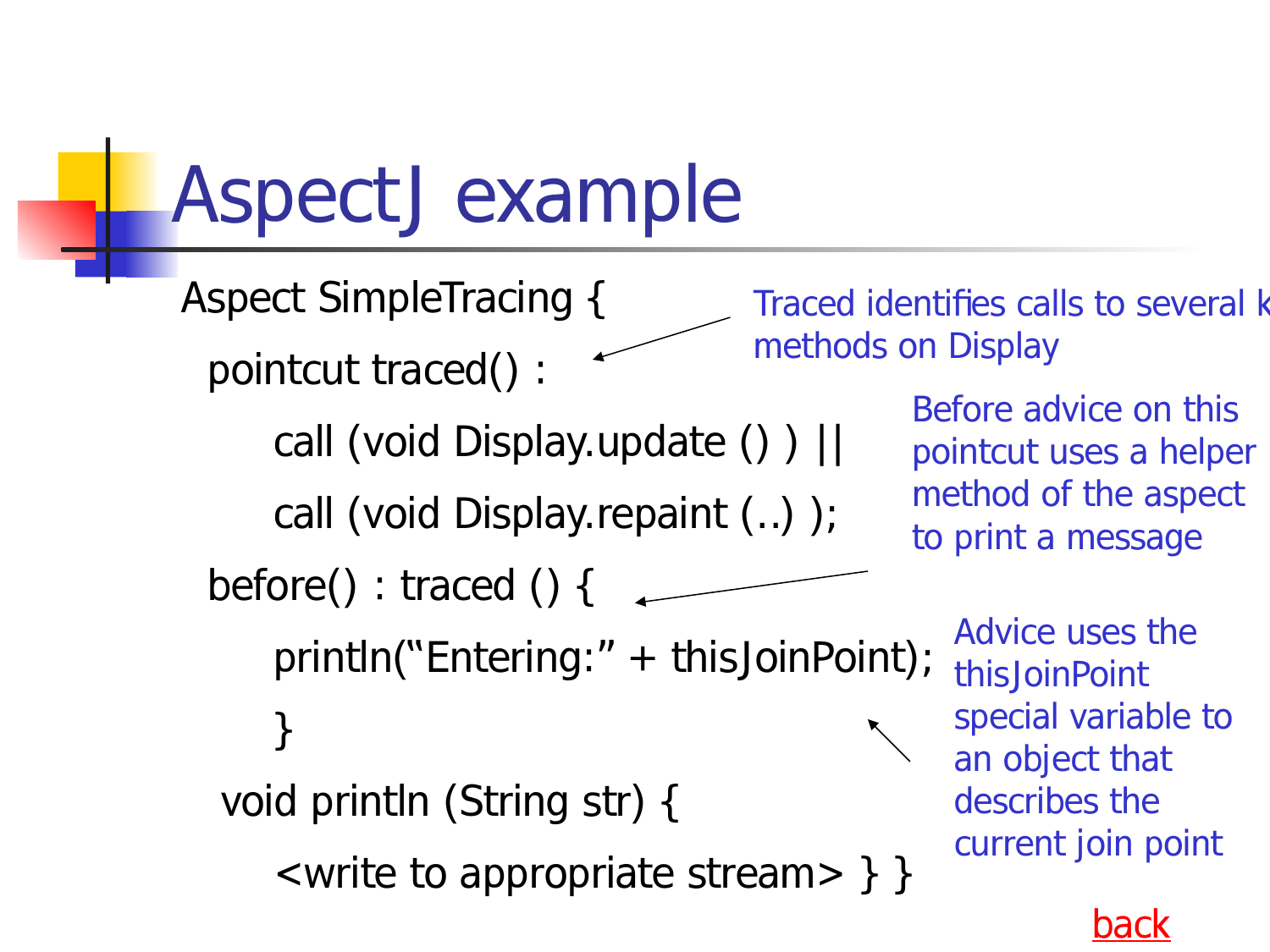

# AspectJ example
Aspect SimpleTracing {
  pointcut traced() :
       call (void Display.update () ) ||
       call (void Display.repaint (..) );
  before() : traced () {
       println(“Entering:” + thisJoinPoint);
       }
   void println (String str) {
       <write to appropriate stream> } }
Traced identifies calls to several key methods on Display

Before advice on this pointcut uses a helper method of the aspect to print a message

Advice uses the thisJoinPoint special variable to an object that describes the current join point

back